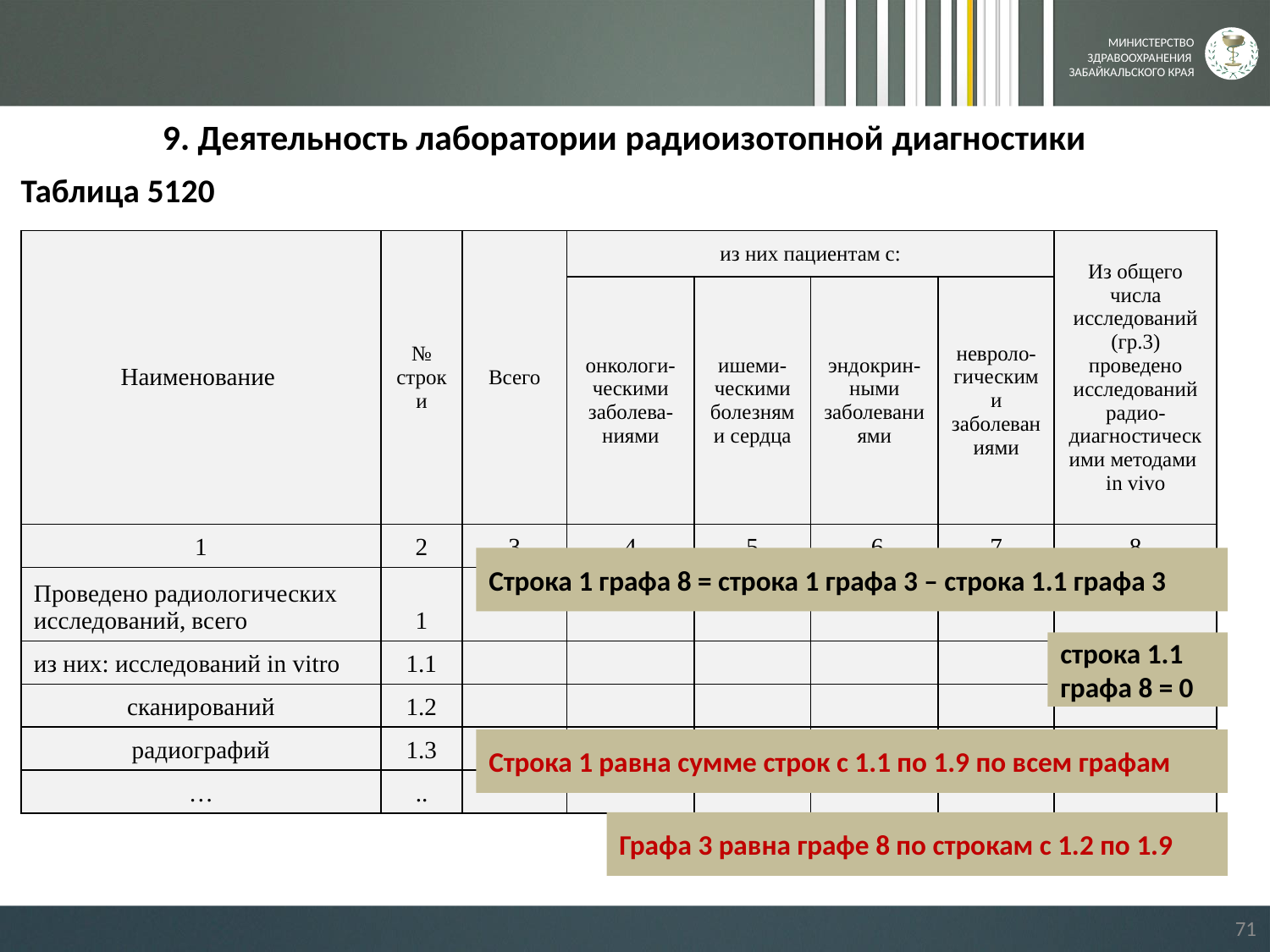

9. Деятельность лаборатории радиоизотопной диагностики
Таблица 5120
| Наименование | № строки | Всего | из них пациентам с: |  |  |  | Из общего числа исследований (гр.3) проведено исследований радио-диагностическими методами in vivo |
| --- | --- | --- | --- | --- | --- | --- | --- |
|  |  |  | онкологи-ческими заболева-ниями | ишеми-ческими болезнями сердца | эндокрин-ными заболеваниями | невроло-гическими заболеваниями |  |
| 1 | 2 | 3 | 4 | 5 | 6 | 7 | 8 |
| Проведено радиологических исследований, всего | 1 |  |  |  |  |  |  |
| из них: исследований in vitro | 1.1 |  |  |  |  |  |  |
| сканирований | 1.2 |  |  |  |  |  |  |
| радиографий | 1.3 |  |  |  |  |  |  |
| … | .. |  |  |  |  |  |  |

Строка 1 графа 8 = строка 1 графа 3 – строка 1.1 графа 3
строка 1.1 графа 8 = 0
Строка 1 равна сумме строк с 1.1 по 1.9 по всем графам
Графа 3 равна графе 8 по строкам с 1.2 по 1.9
71